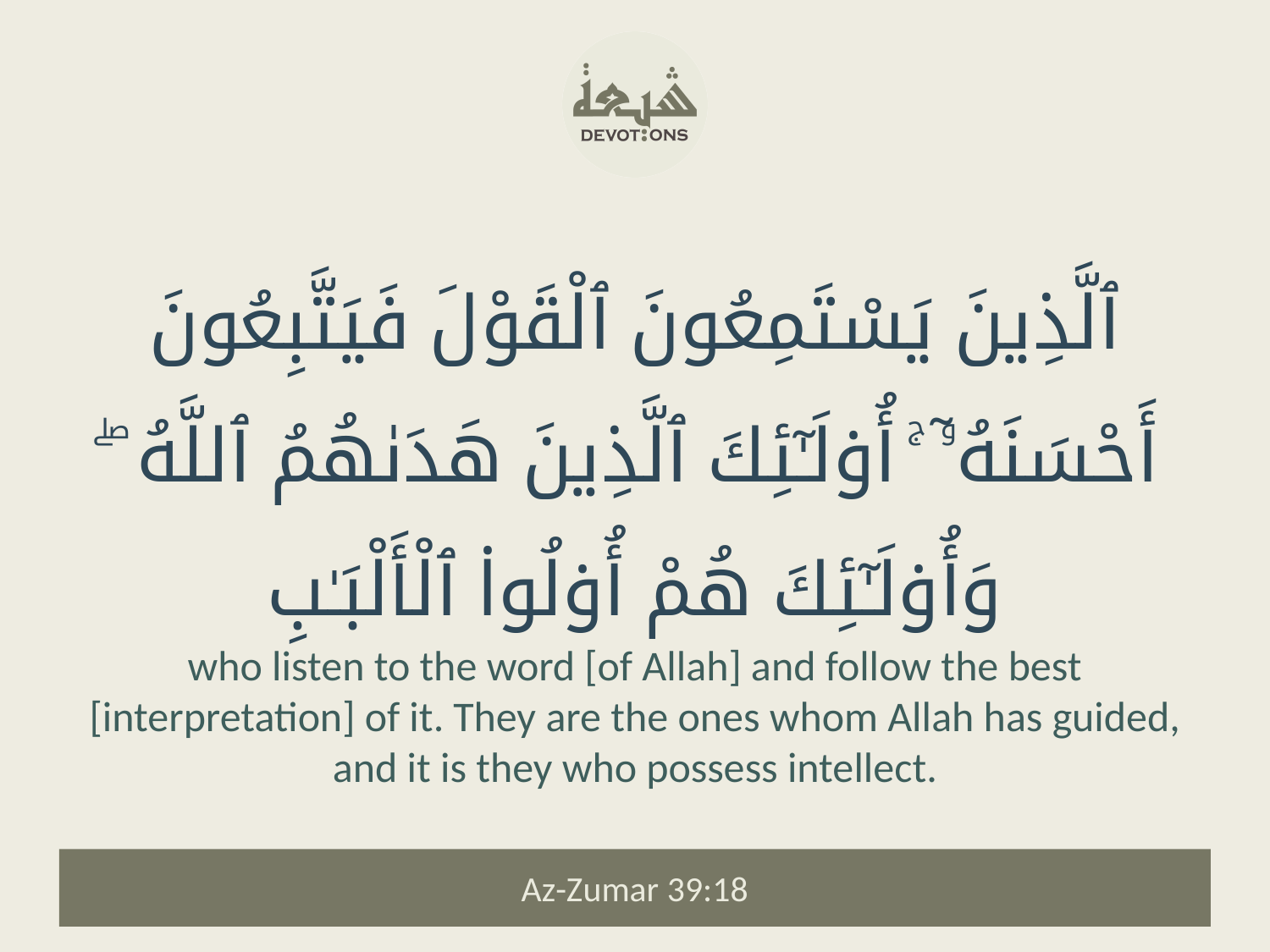

ٱلَّذِينَ يَسْتَمِعُونَ ٱلْقَوْلَ فَيَتَّبِعُونَ أَحْسَنَهُۥٓ ۚ أُو۟لَـٰٓئِكَ ٱلَّذِينَ هَدَىٰهُمُ ٱللَّهُ ۖ وَأُو۟لَـٰٓئِكَ هُمْ أُو۟لُوا۟ ٱلْأَلْبَـٰبِ
who listen to the word [of Allah] and follow the best [interpretation] of it. They are the ones whom Allah has guided, and it is they who possess intellect.
Az-Zumar 39:18